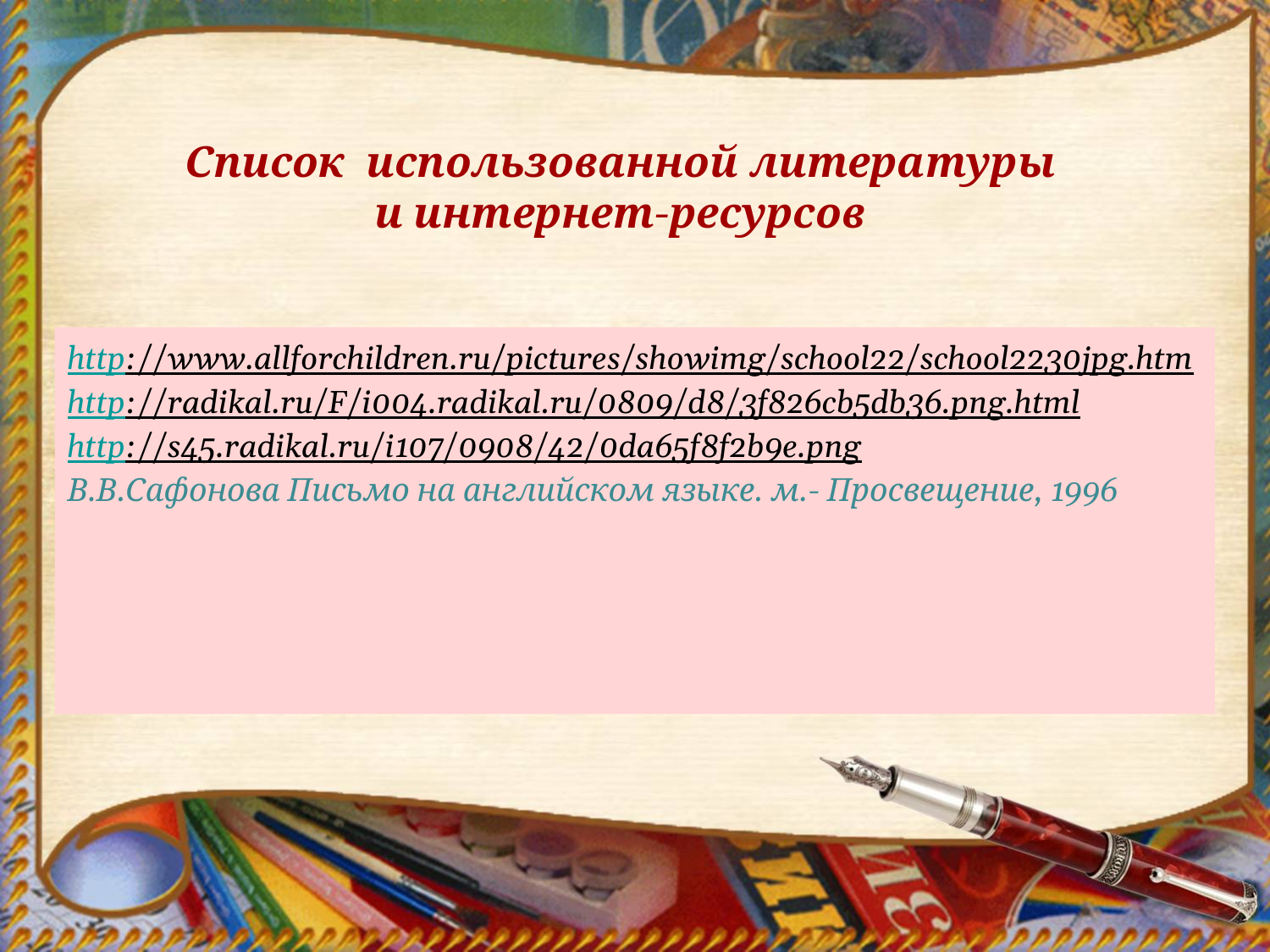

Список  использованной литературы и интернет-ресурсов
http://www.allforchildren.ru/pictures/showimg/school22/school2230jpg.htm
http://radikal.ru/F/i004.radikal.ru/0809/d8/3f826cb5db36.png.html
http://s45.radikal.ru/i107/0908/42/0da65f8f2b9e.png
В.В.Сафонова Письмо на английском языке. м.- Просвещение, 1996